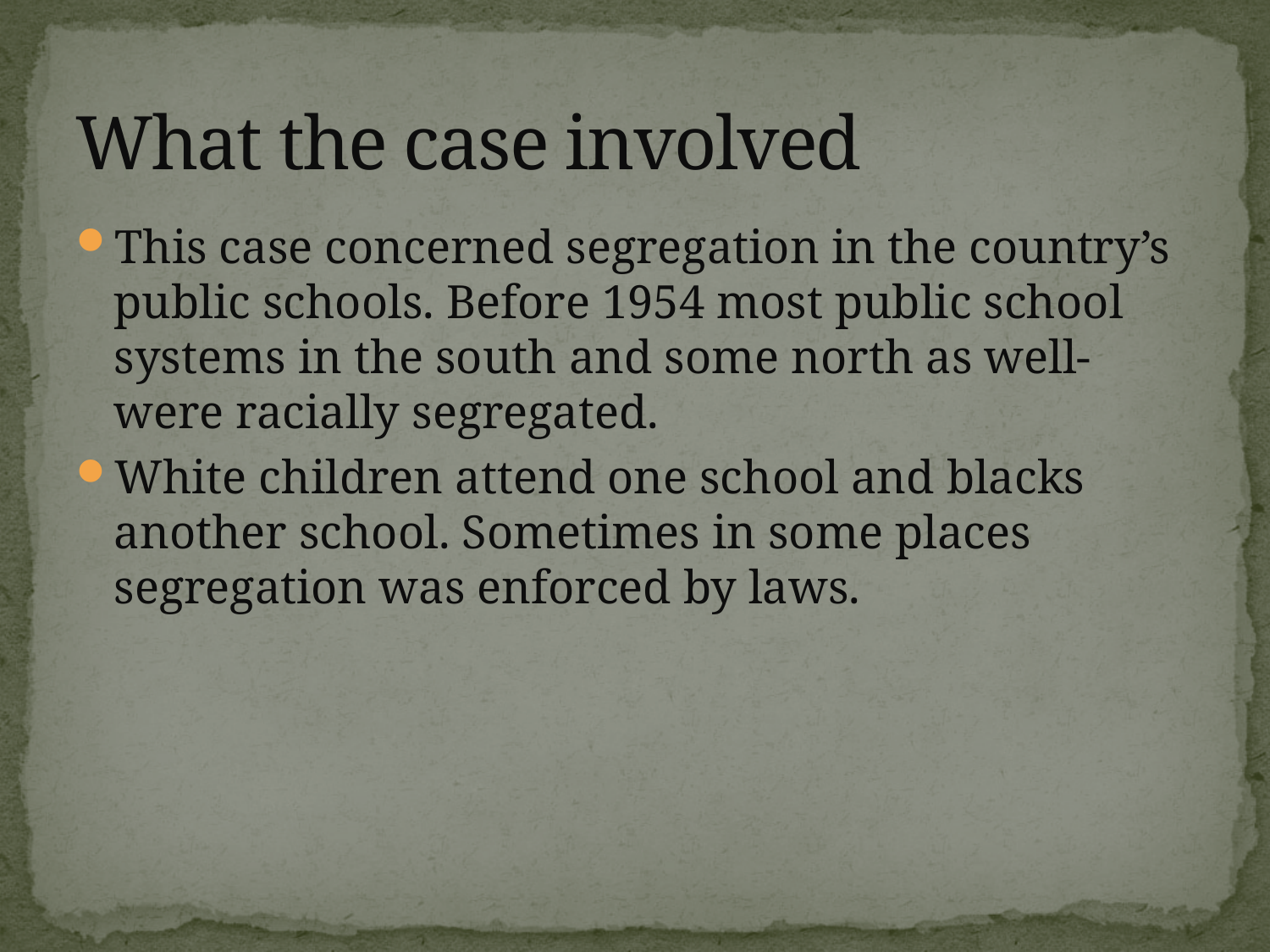

# What the case involved
This case concerned segregation in the country’s public schools. Before 1954 most public school systems in the south and some north as well-were racially segregated.
White children attend one school and blacks another school. Sometimes in some places  segregation was enforced by laws.